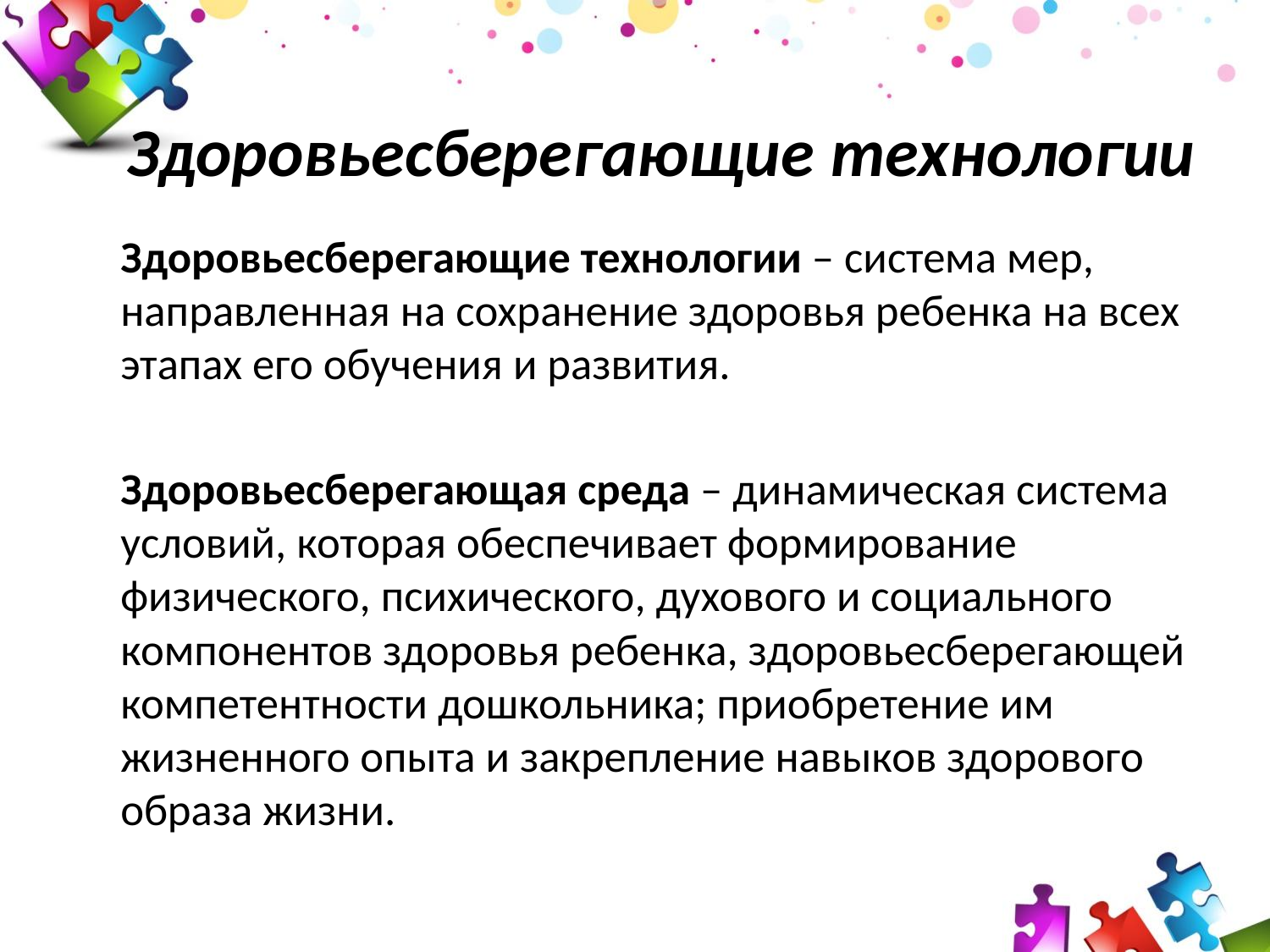

# Здоровьесберегающие технологии
		Здоровьесберегающие технологии – система мер, направленная на сохранение здоровья ребенка на всех этапах его обучения и развития.

		Здоровьесберегающая среда – динамическая система условий, которая обеспечивает формирование физического, психического, духового и социального компонентов здоровья ребенка, здоровьесберегающей компетентности дошкольника; приобретение им жизненного опыта и закрепление навыков здорового образа жизни.